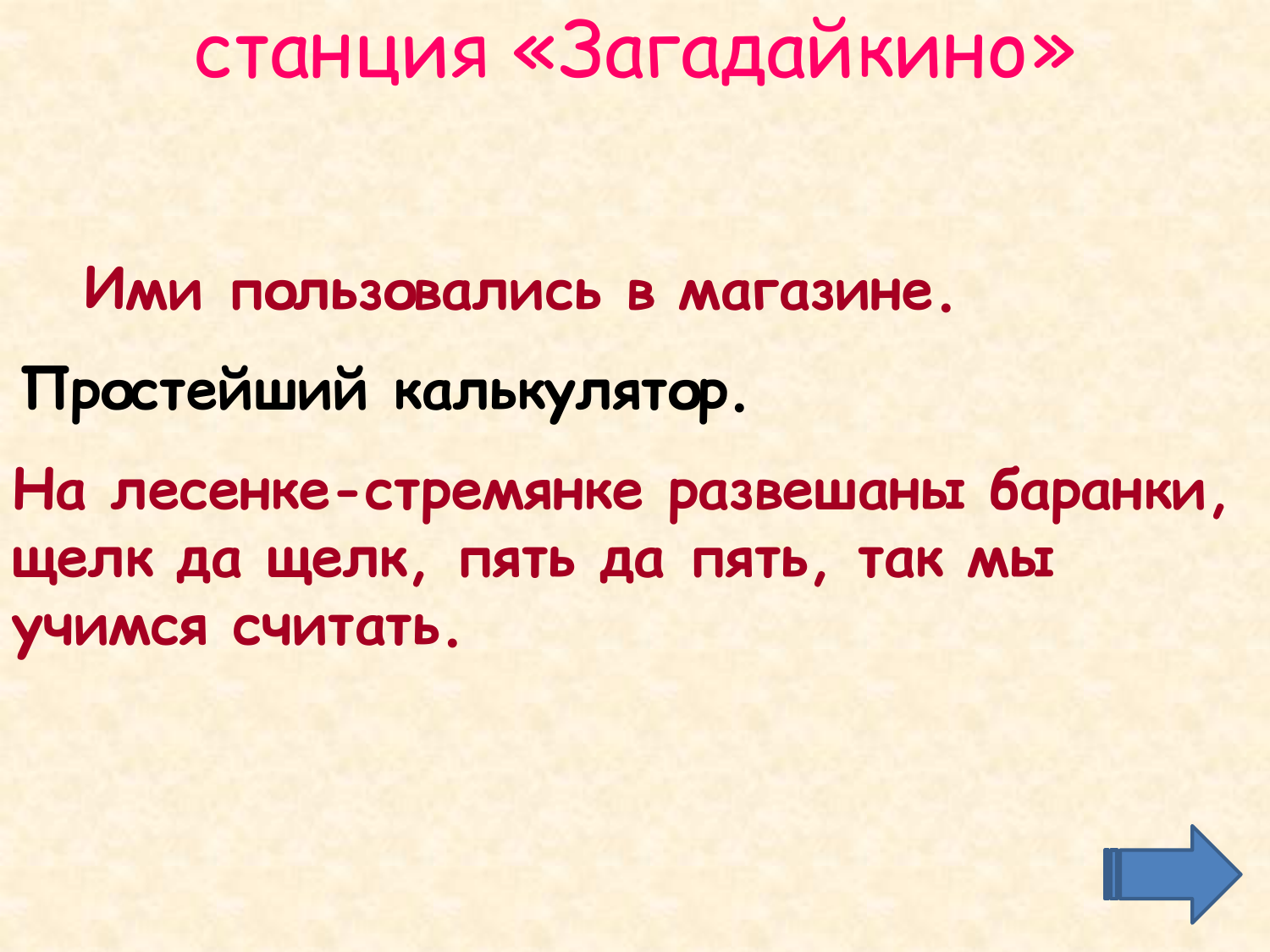

# станция «Загадайкино»

Ими пользовались в магазине.
Простейший калькулятор.
На лесенке-стремянке развешаны баранки, щелк да щелк, пять да пять, так мы учимся считать.